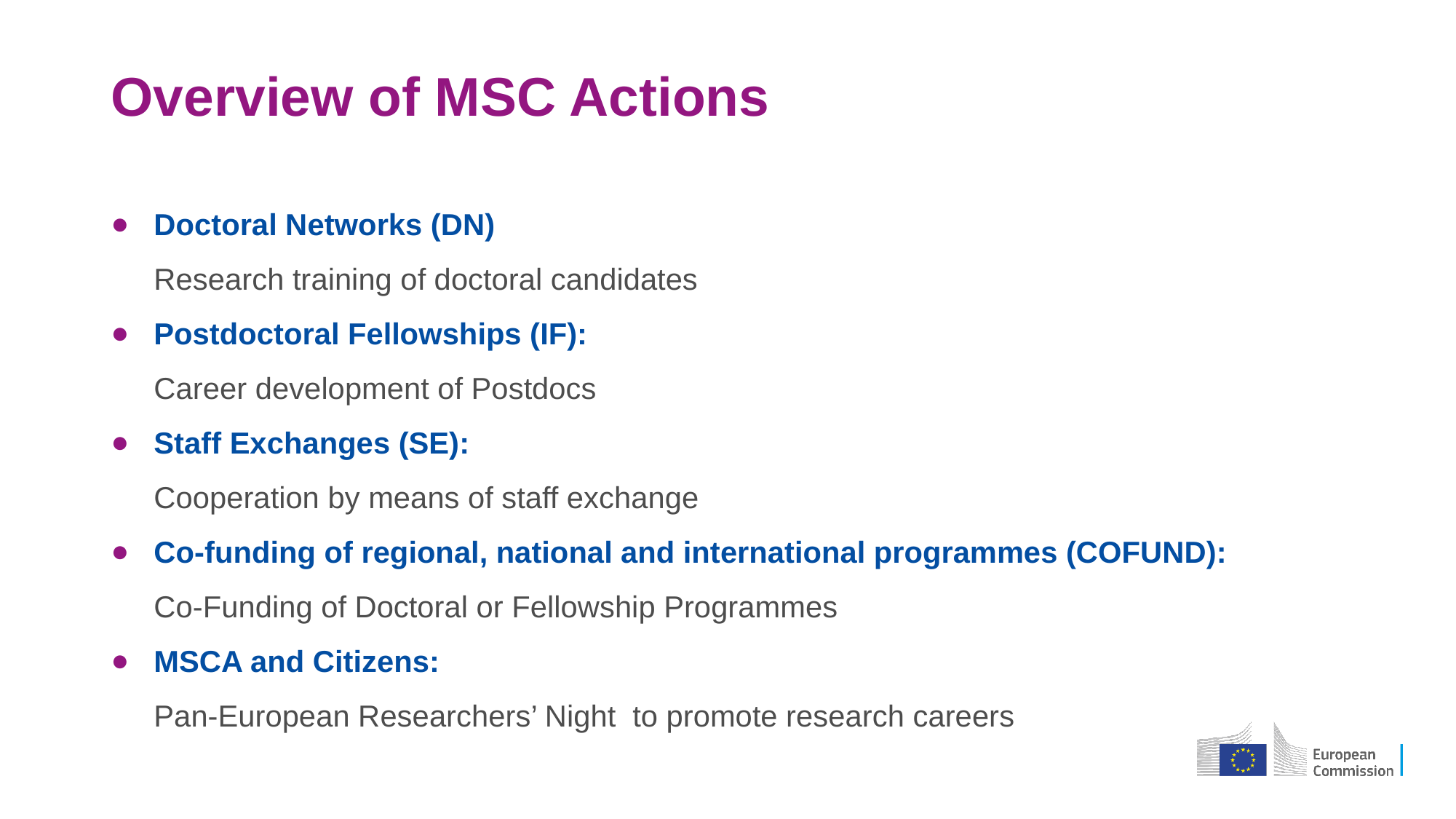

# Overview of MSC Actions
Doctoral Networks (DN)
Research training of doctoral candidates
Postdoctoral Fellowships (IF):
Career development of Postdocs
Staff Exchanges (SE):
Cooperation by means of staff exchange
Co-funding of regional, national and international programmes (COFUND):
Co-Funding of Doctoral or Fellowship Programmes
MSCA and Citizens:
Pan-European Researchers’ Night  to promote research careers